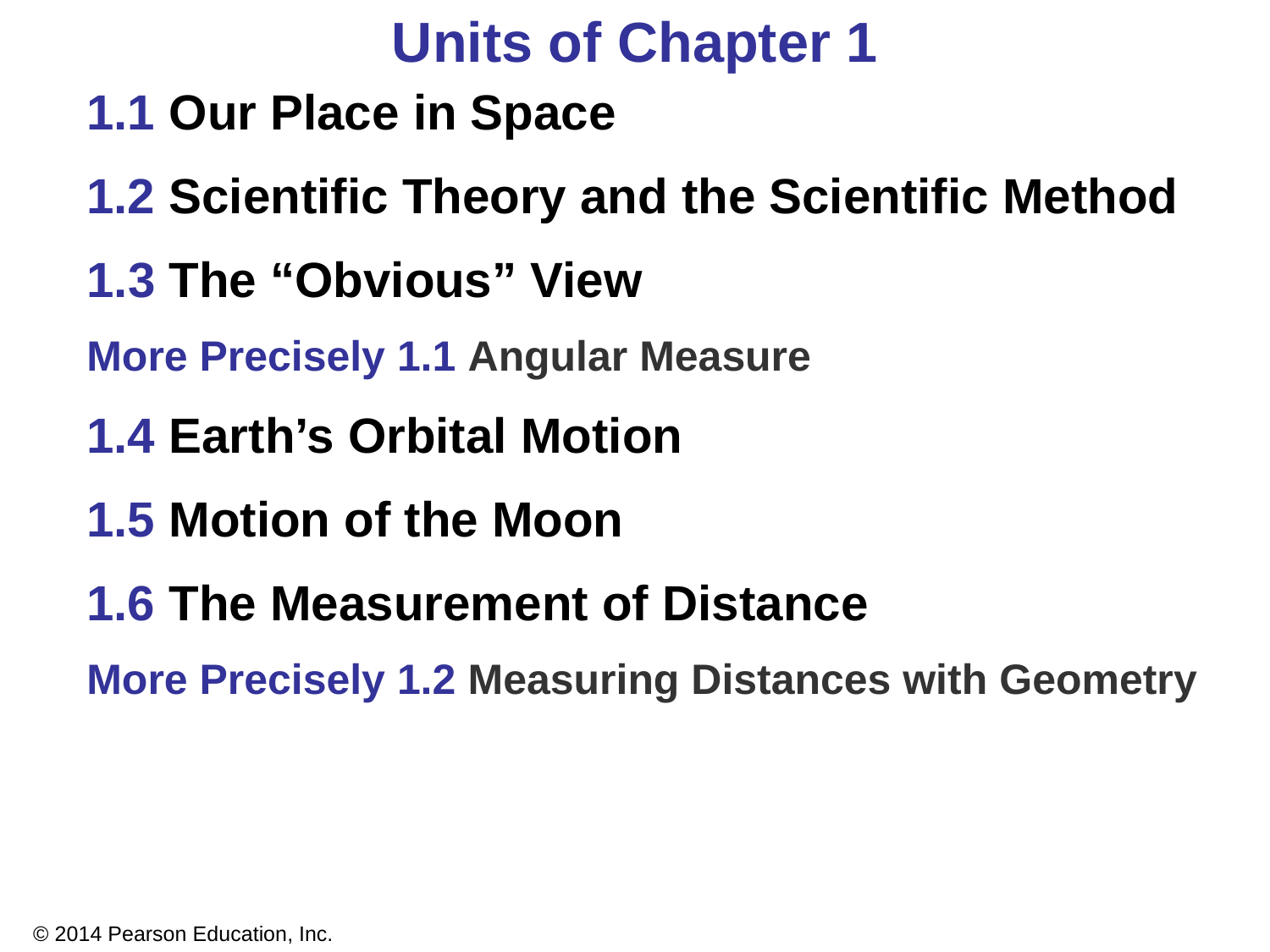

Units of Chapter 1
1.1 Our Place in Space
1.2 Scientific Theory and the Scientific Method
1.3 The “Obvious” View
More Precisely 1.1 Angular Measure
1.4 Earth’s Orbital Motion
1.5 Motion of the Moon
1.6 The Measurement of Distance
More Precisely 1.2 Measuring Distances with Geometry